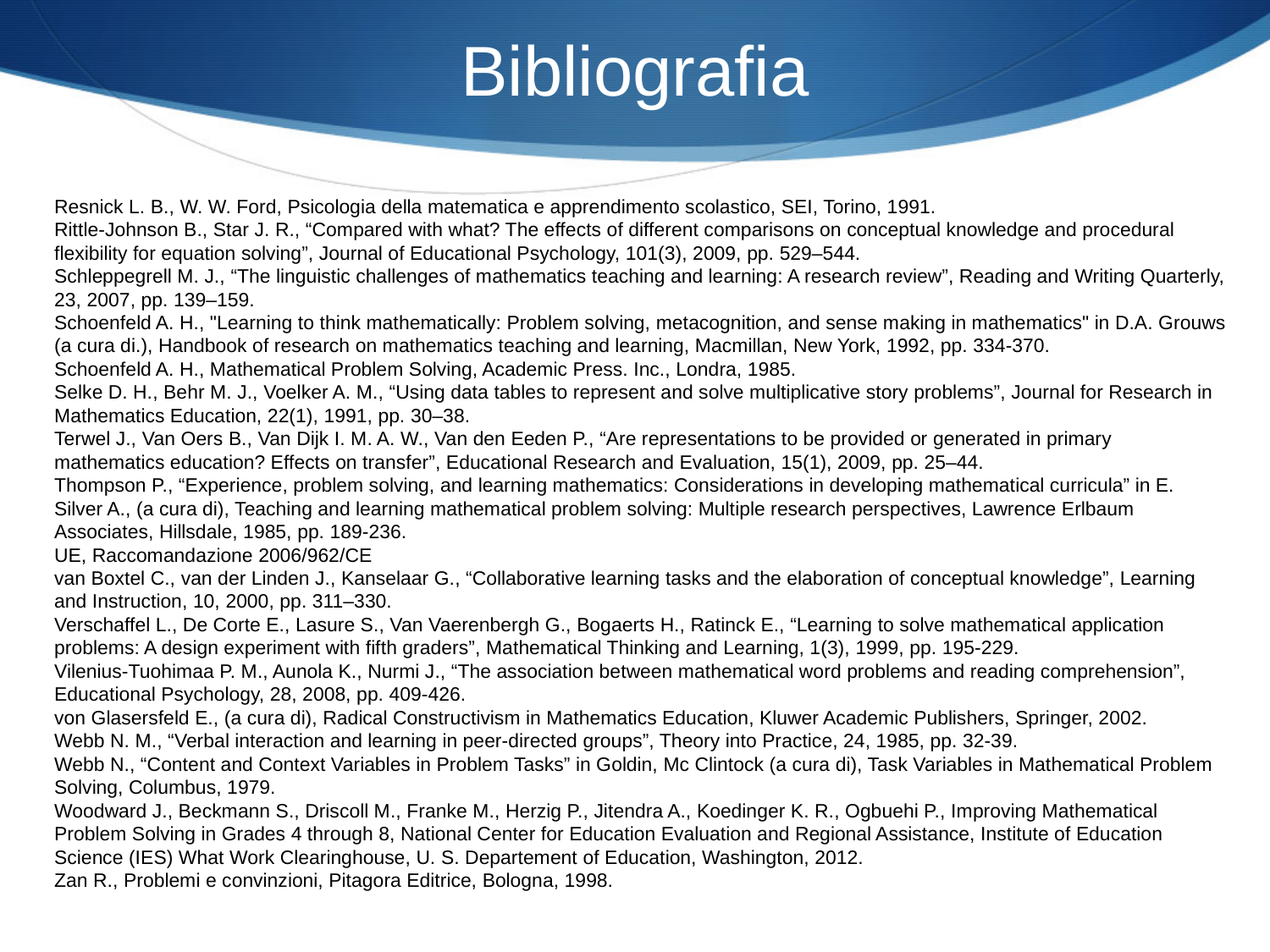

Bibliografia
Resnick L. B., W. W. Ford, Psicologia della matematica e apprendimento scolastico, SEI, Torino, 1991.
Rittle-Johnson B., Star J. R., “Compared with what? The effects of different comparisons on conceptual knowledge and procedural flexibility for equation solving”, Journal of Educational Psychology, 101(3), 2009, pp. 529–544.
Schleppegrell M. J., “The linguistic challenges of mathematics teaching and learning: A research review”, Reading and Writing Quarterly, 23, 2007, pp. 139–159.
Schoenfeld A. H., "Learning to think mathematically: Problem solving, metacognition, and sense making in mathematics" in D.A. Grouws (a cura di.), Handbook of research on mathematics teaching and learning, Macmillan, New York, 1992, pp. 334-370.
Schoenfeld A. H., Mathematical Problem Solving, Academic Press. Inc., Londra, 1985.
Selke D. H., Behr M. J., Voelker A. M., “Using data tables to represent and solve multiplicative story problems”, Journal for Research in Mathematics Education, 22(1), 1991, pp. 30–38.
Terwel J., Van Oers B., Van Dijk I. M. A. W., Van den Eeden P., “Are representations to be provided or generated in primary mathematics education? Effects on transfer”, Educational Research and Evaluation, 15(1), 2009, pp. 25–44.
Thompson P., “Experience, problem solving, and learning mathematics: Considerations in developing mathematical curricula” in E. Silver A., (a cura di), Teaching and learning mathematical problem solving: Multiple research perspectives, Lawrence Erlbaum Associates, Hillsdale, 1985, pp. 189-236.
UE, Raccomandazione 2006/962/CE
van Boxtel C., van der Linden J., Kanselaar G., “Collaborative learning tasks and the elaboration of conceptual knowledge”, Learning and Instruction, 10, 2000, pp. 311–330.
Verschaffel L., De Corte E., Lasure S., Van Vaerenbergh G., Bogaerts H., Ratinck E., “Learning to solve mathematical application problems: A design experiment with fifth graders”, Mathematical Thinking and Learning, 1(3), 1999, pp. 195-229.
Vilenius-Tuohimaa P. M., Aunola K., Nurmi J., “The association between mathematical word problems and reading comprehension”, Educational Psychology, 28, 2008, pp. 409-426.
von Glasersfeld E., (a cura di), Radical Constructivism in Mathematics Education, Kluwer Academic Publishers, Springer, 2002.
Webb N. M., “Verbal interaction and learning in peer-directed groups”, Theory into Practice, 24, 1985, pp. 32-39.
Webb N., “Content and Context Variables in Problem Tasks” in Goldin, Mc Clintock (a cura di), Task Variables in Mathematical Problem Solving, Columbus, 1979.
Woodward J., Beckmann S., Driscoll M., Franke M., Herzig P., Jitendra A., Koedinger K. R., Ogbuehi P., Improving Mathematical Problem Solving in Grades 4 through 8, National Center for Education Evaluation and Regional Assistance, Institute of Education Science (IES) What Work Clearinghouse, U. S. Departement of Education, Washington, 2012.
Zan R., Problemi e convinzioni, Pitagora Editrice, Bologna, 1998.